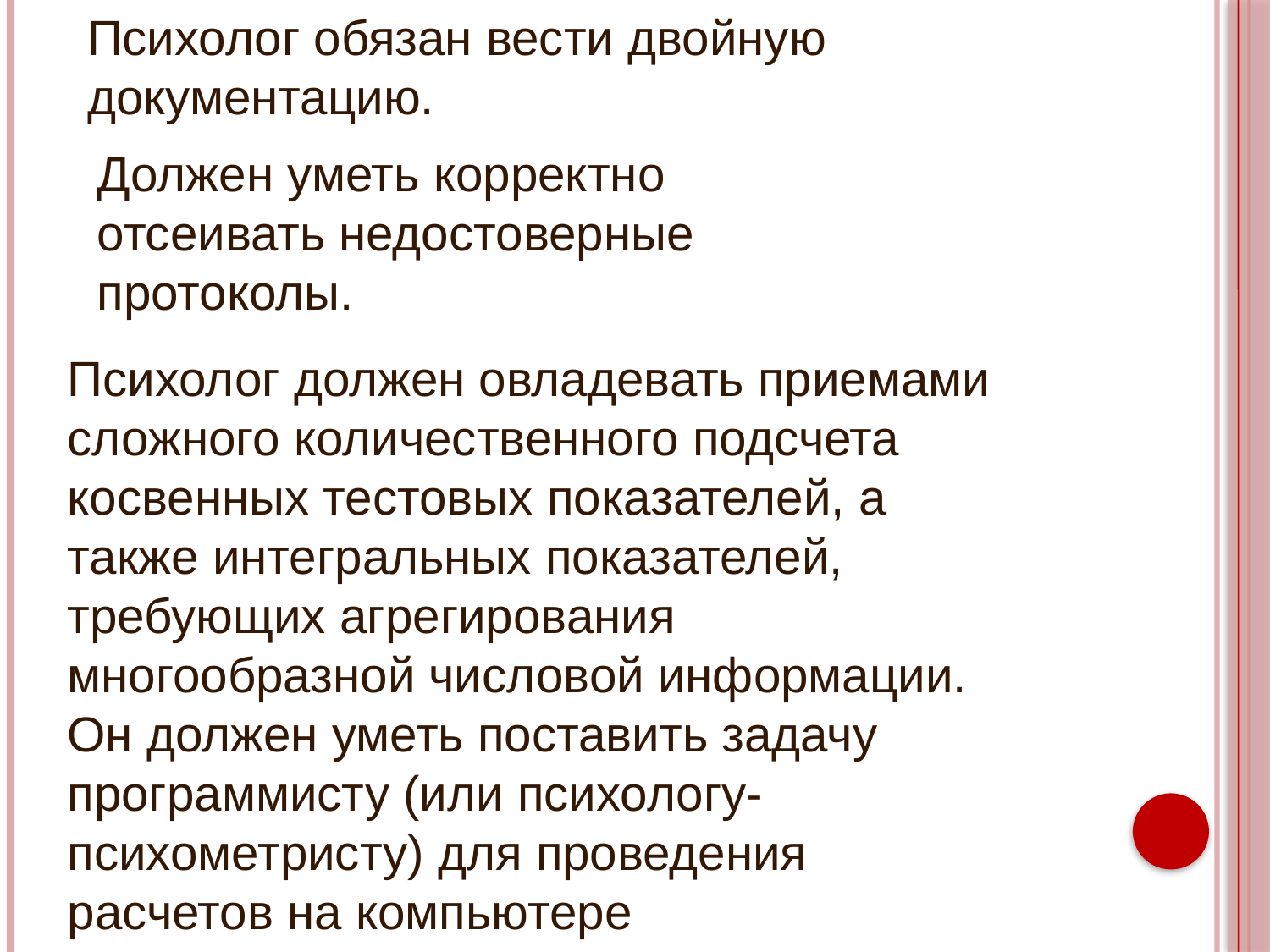

Психолог обязан вести двойную документацию.
Должен уметь корректно отсеивать недостоверные протоколы.
Психолог должен овладевать приемами сложного количественного подсчета косвенных тестовых показателей, а также интегральных показателей, требующих агрегирования многообразной числовой информации. Он должен уметь поставить задачу программисту (или психологу-психометристу) для проведения расчетов на компьютере